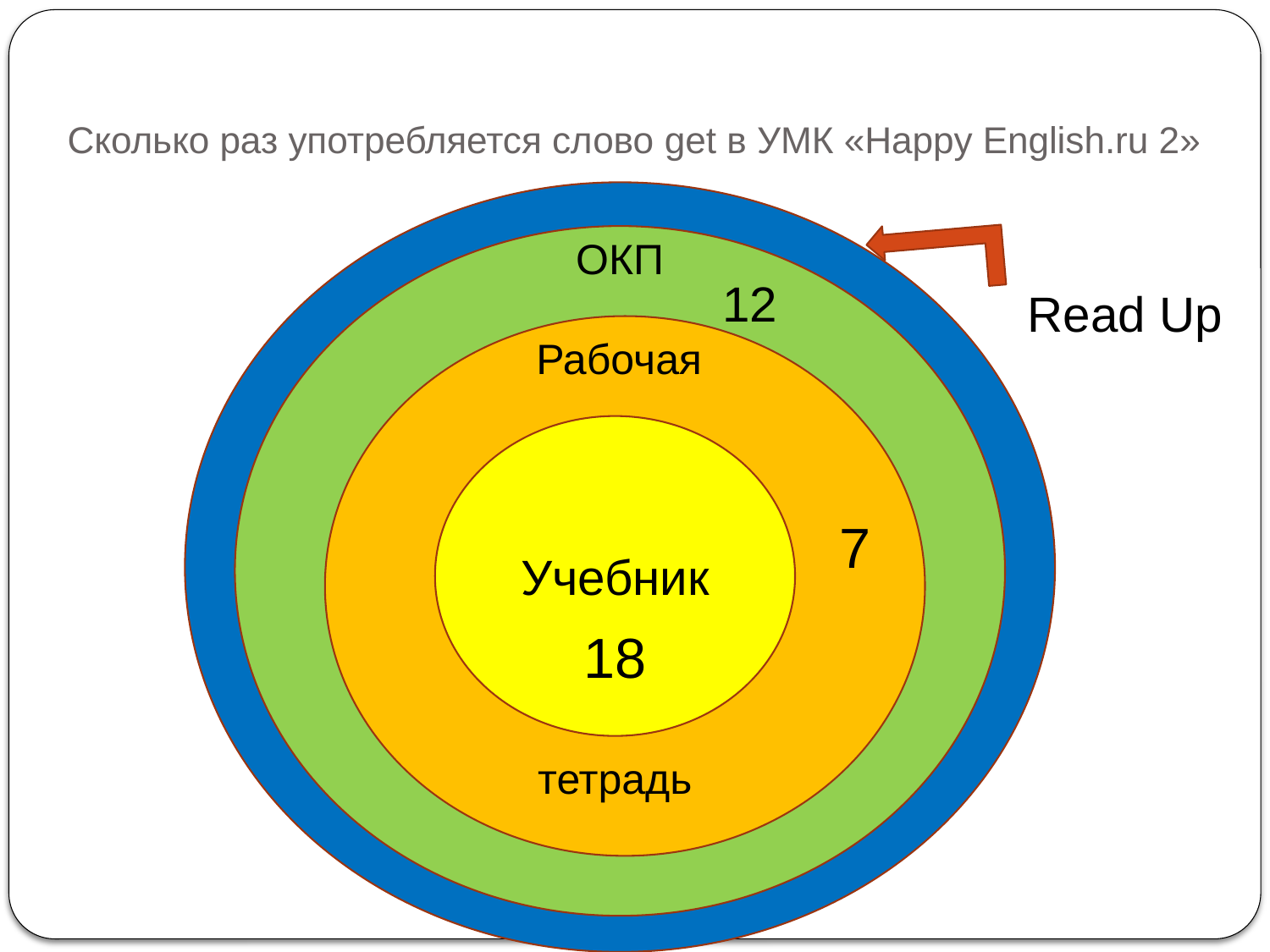

# Сколько раз употребляется слово get в УМК «Happy English.ru 2»

ОКП
12
Read Up

Рабочая
Учебник
7
18
тетрадь